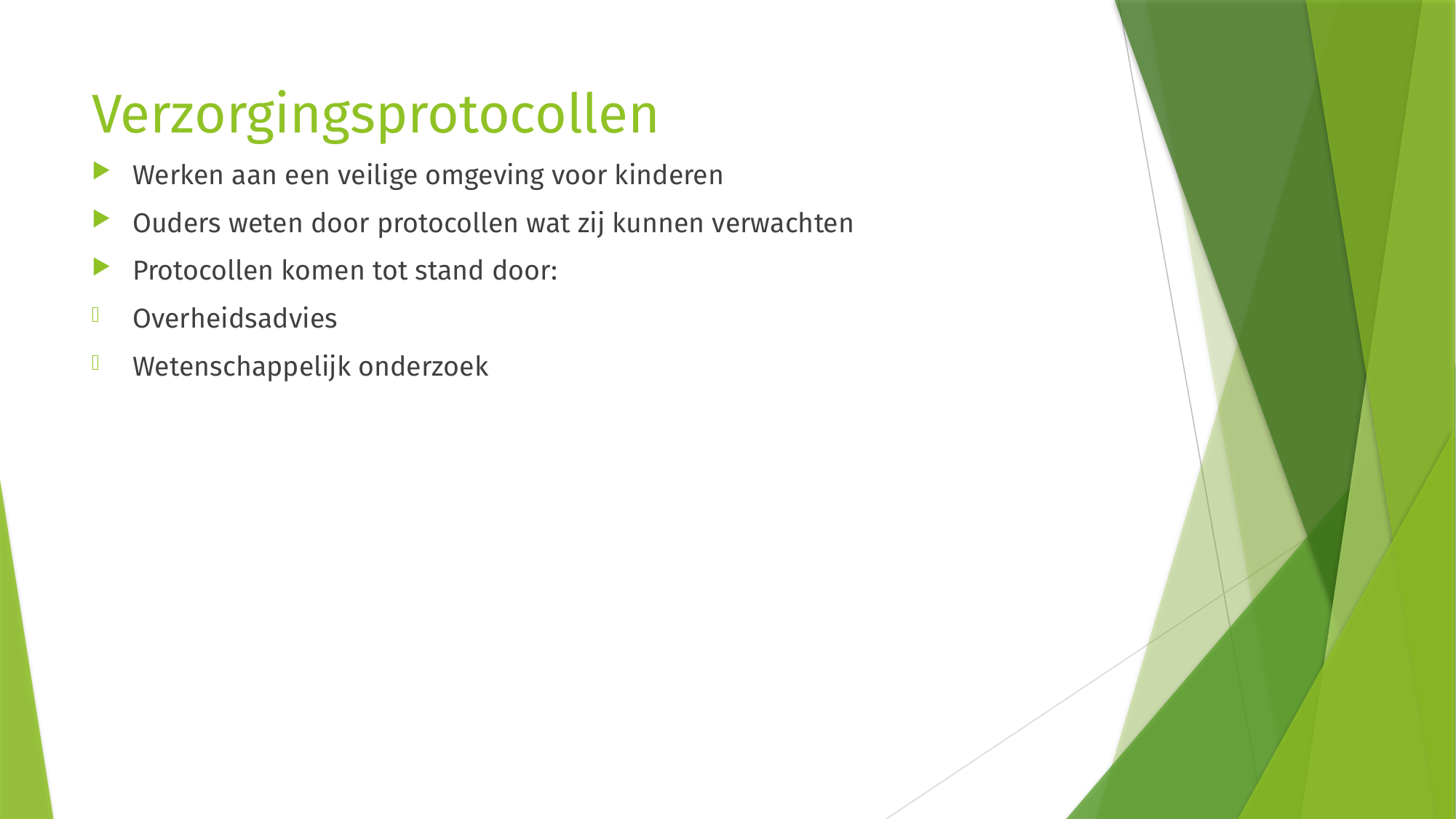

# Verzorgingsprotocollen
Werken aan een veilige omgeving voor kinderen
Ouders weten door protocollen wat zij kunnen verwachten
Protocollen komen tot stand door:
Overheidsadvies
Wetenschappelijk onderzoek